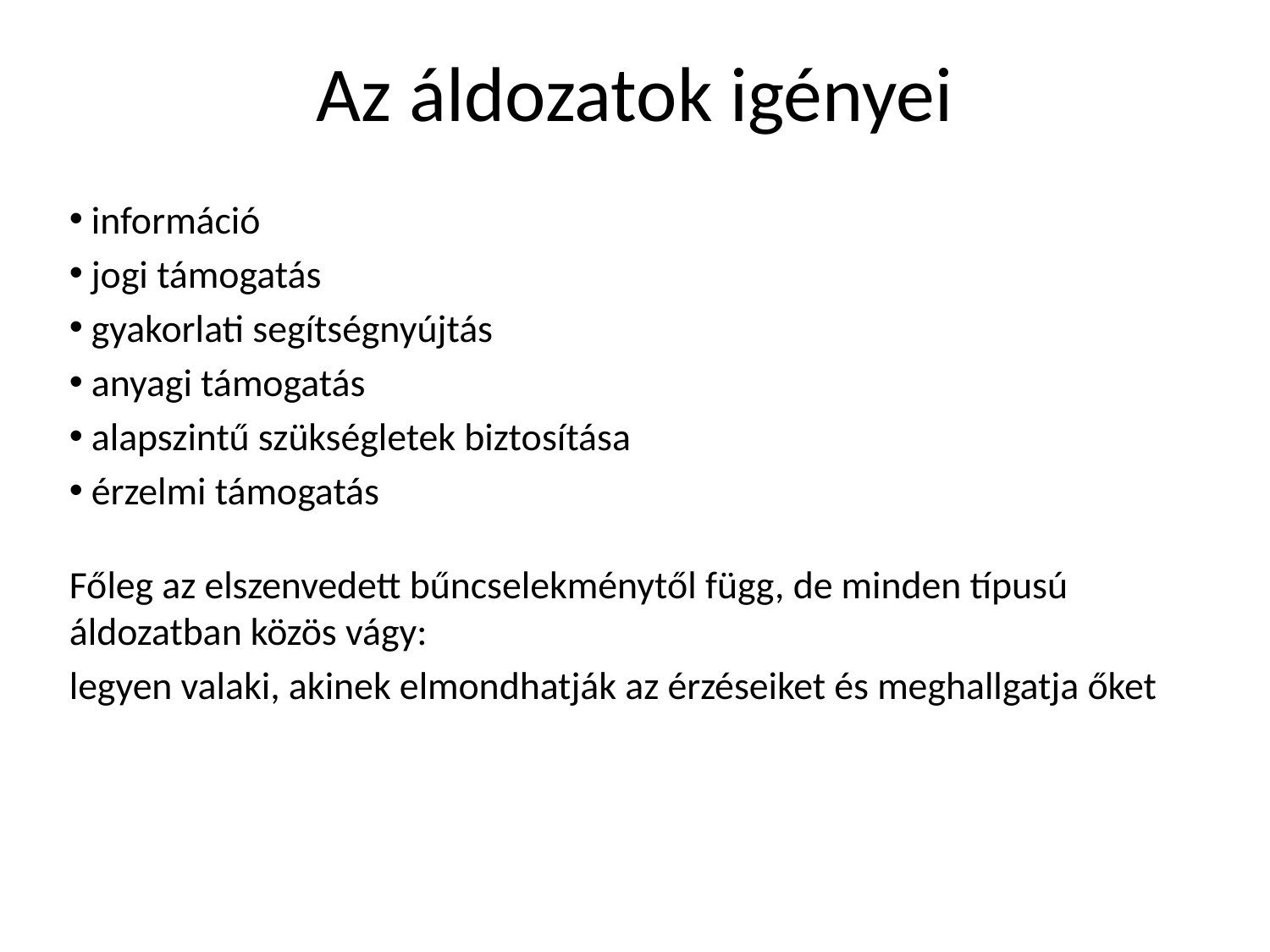

# Az áldozatok igényei
 információ
 jogi támogatás
 gyakorlati segítségnyújtás
 anyagi támogatás
 alapszintű szükségletek biztosítása
 érzelmi támogatás

Főleg az elszenvedett bűncselekménytől függ, de minden típusú áldozatban közös vágy:
legyen valaki, akinek elmondhatják az érzéseiket és meghallgatja őket